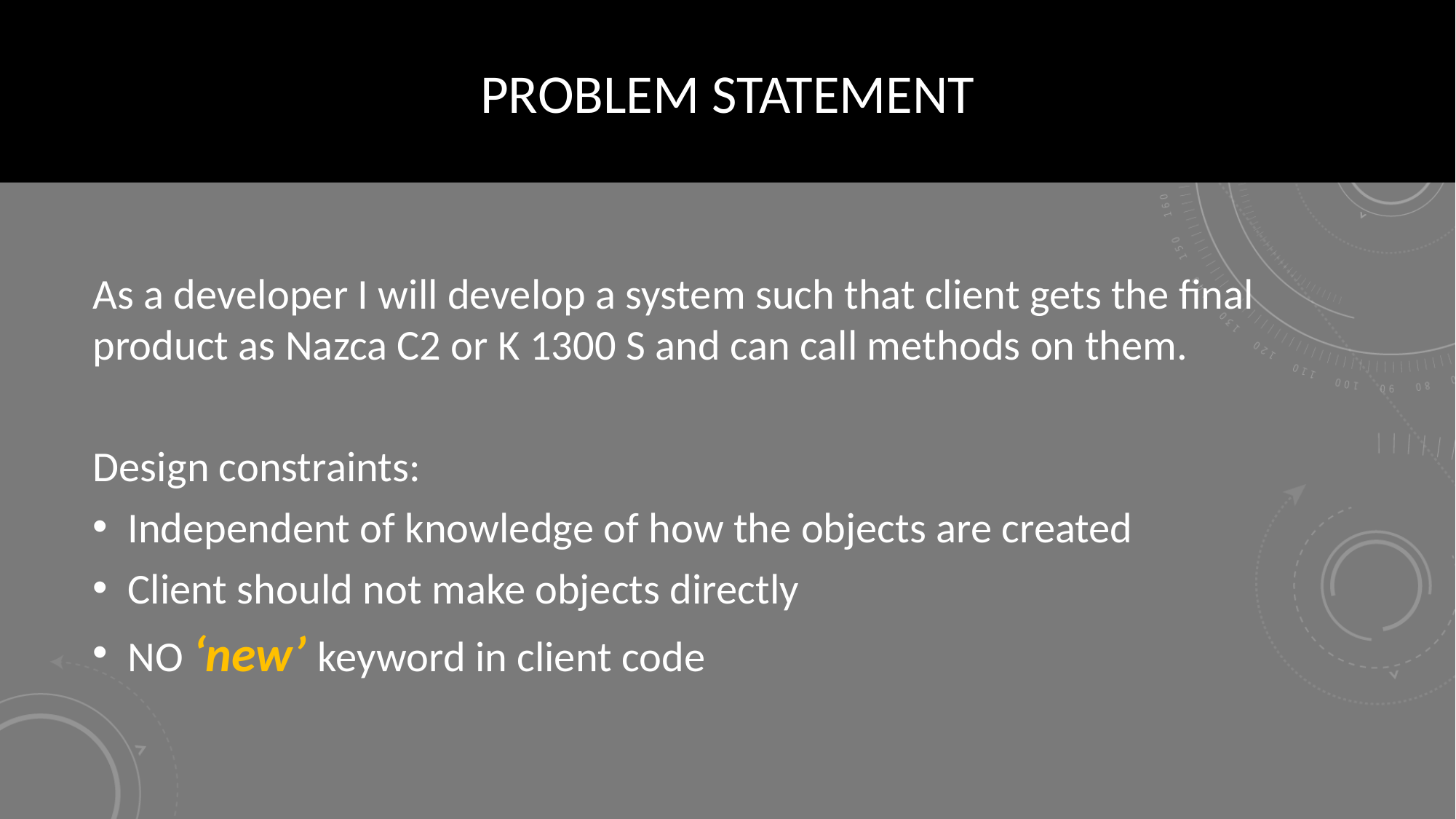

# Problem Statement
As a developer I will develop a system such that client gets the final product as Nazca C2 or K 1300 S and can call methods on them.

Design constraints:
Independent of knowledge of how the objects are created
Client should not make objects directly
NO ‘new’ keyword in client code